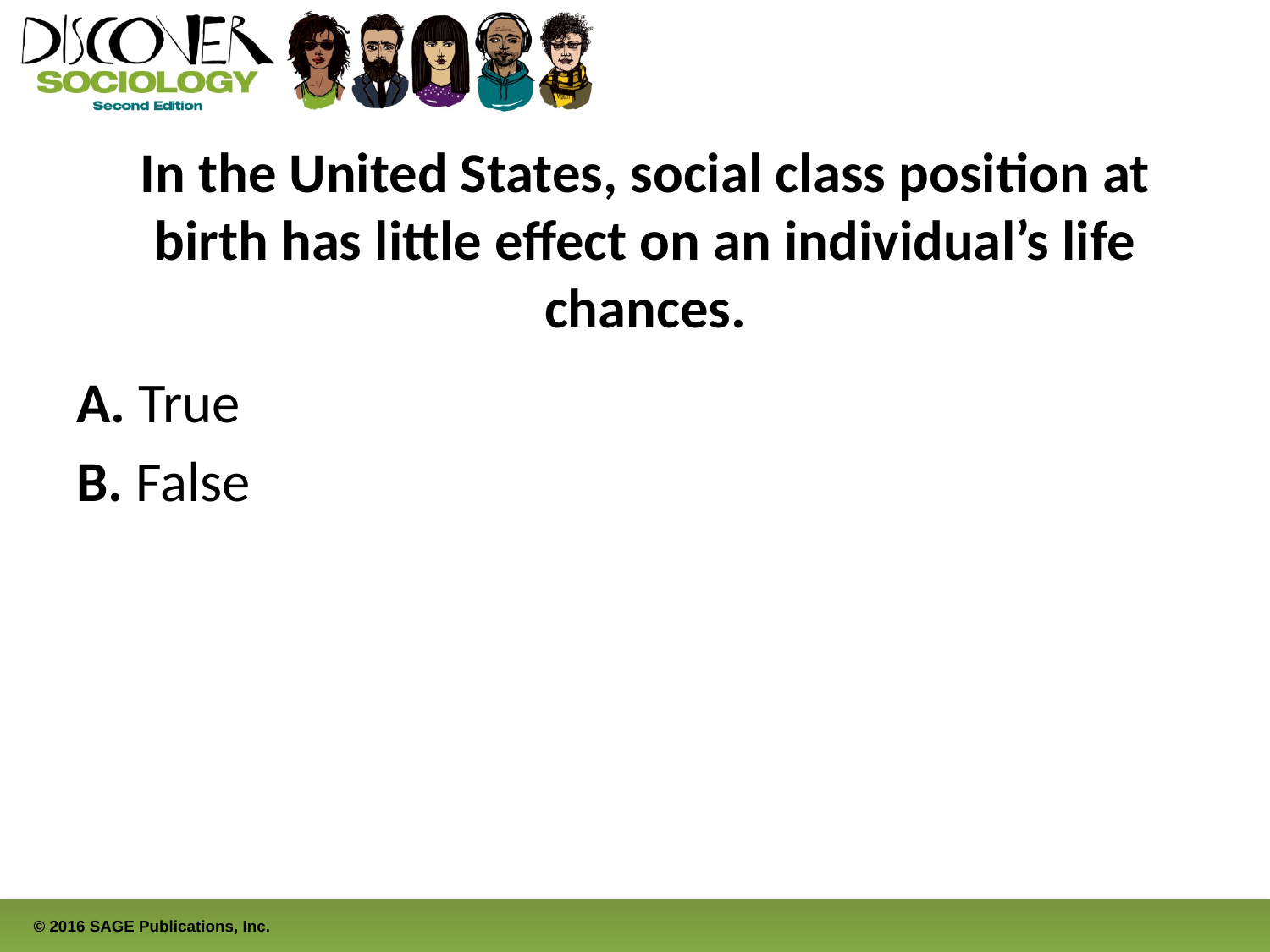

# In the United States, social class position at birth has little effect on an individual’s life chances.
A. True
B. False